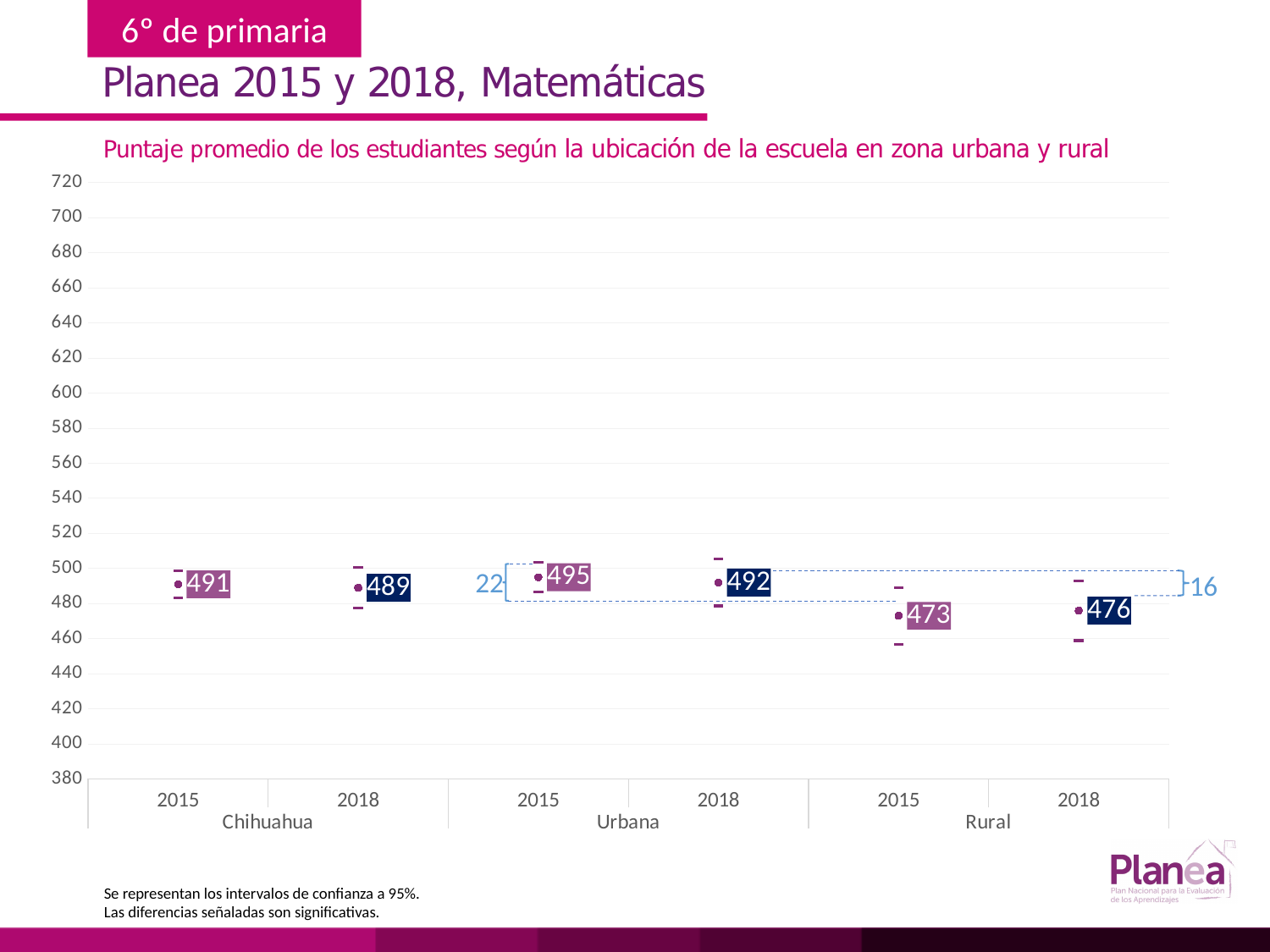

Planea 2015 y 2018, Matemáticas

Puntaje promedio de los estudiantes según la ubicación de la escuela en zona urbana y rural

### Chart

| Category |  |  |  |
|---|---|---|---|
| 2015 | 483.438 | 498.562 | 491.0 |
| 2018 | 477.458 | 500.542 | 489.0 |
| 2015 | 486.642 | 503.358 | 495.0 |
| 2018 | 478.667 | 505.333 | 492.0 |
| 2015 | 456.881 | 489.119 | 473.0 |
| 2018 | 458.886 | 493.114 | 476.0 |
22
16

Se representan los intervalos de confianza a 95%.
Las diferencias señaladas son significativas.